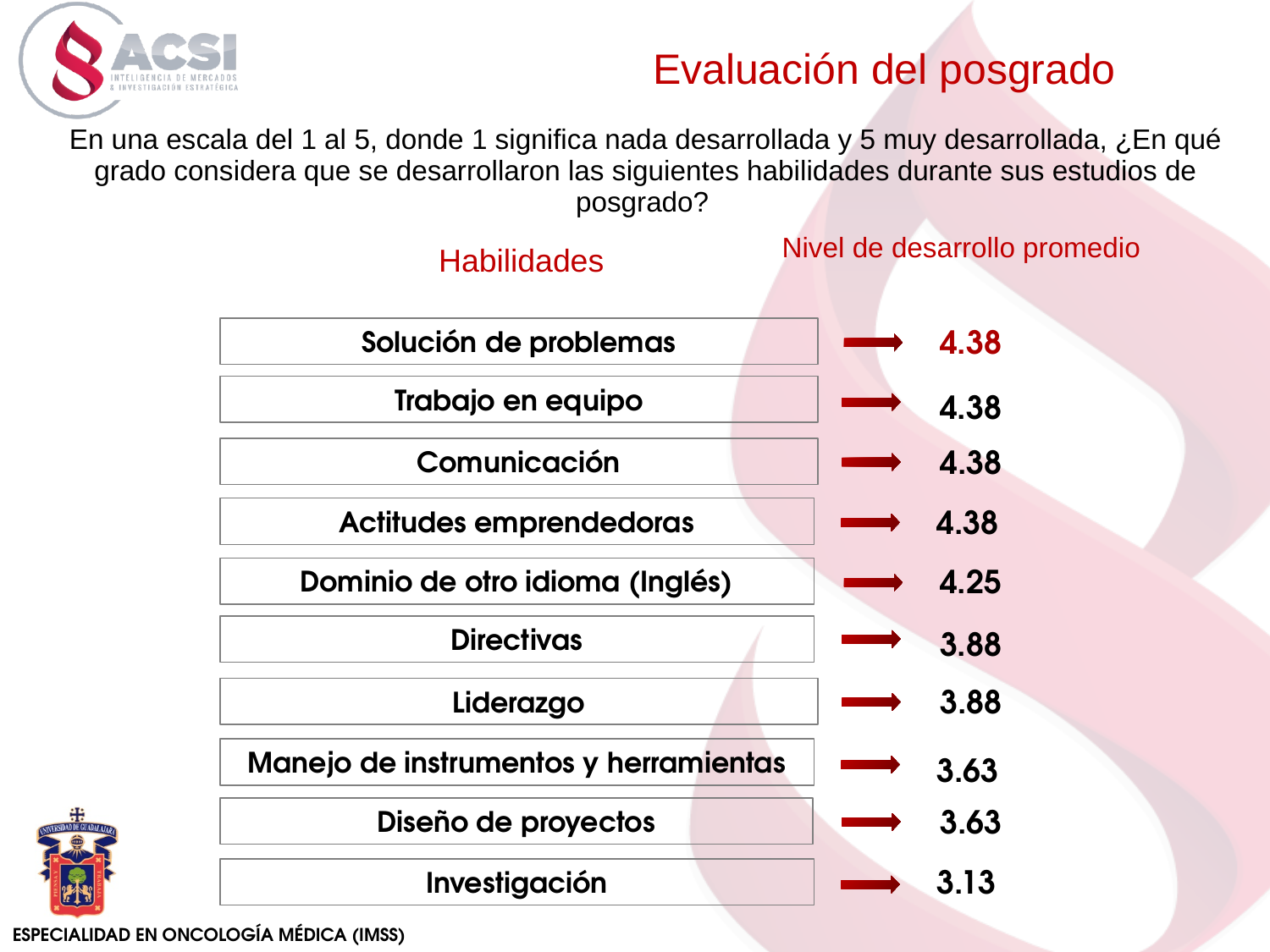

Evaluación del posgrado
En una escala del 1 al 5, donde 1 significa nada desarrollada y 5 muy desarrollada, ¿En qué grado considera que se desarrollaron las siguientes habilidades durante sus estudios de posgrado?
Nivel de desarrollo promedio
Habilidades
4.38
Solución de problemas

Trabajo en equipo
4.38

4.38
Comunicación

4.38
Actitudes emprendedoras

4.25
Dominio de otro idioma (Inglés)

Directivas
3.88

3.88
Liderazgo

Manejo de instrumentos y herramientas
3.63

3.63
Diseño de proyectos

3.13
Investigación